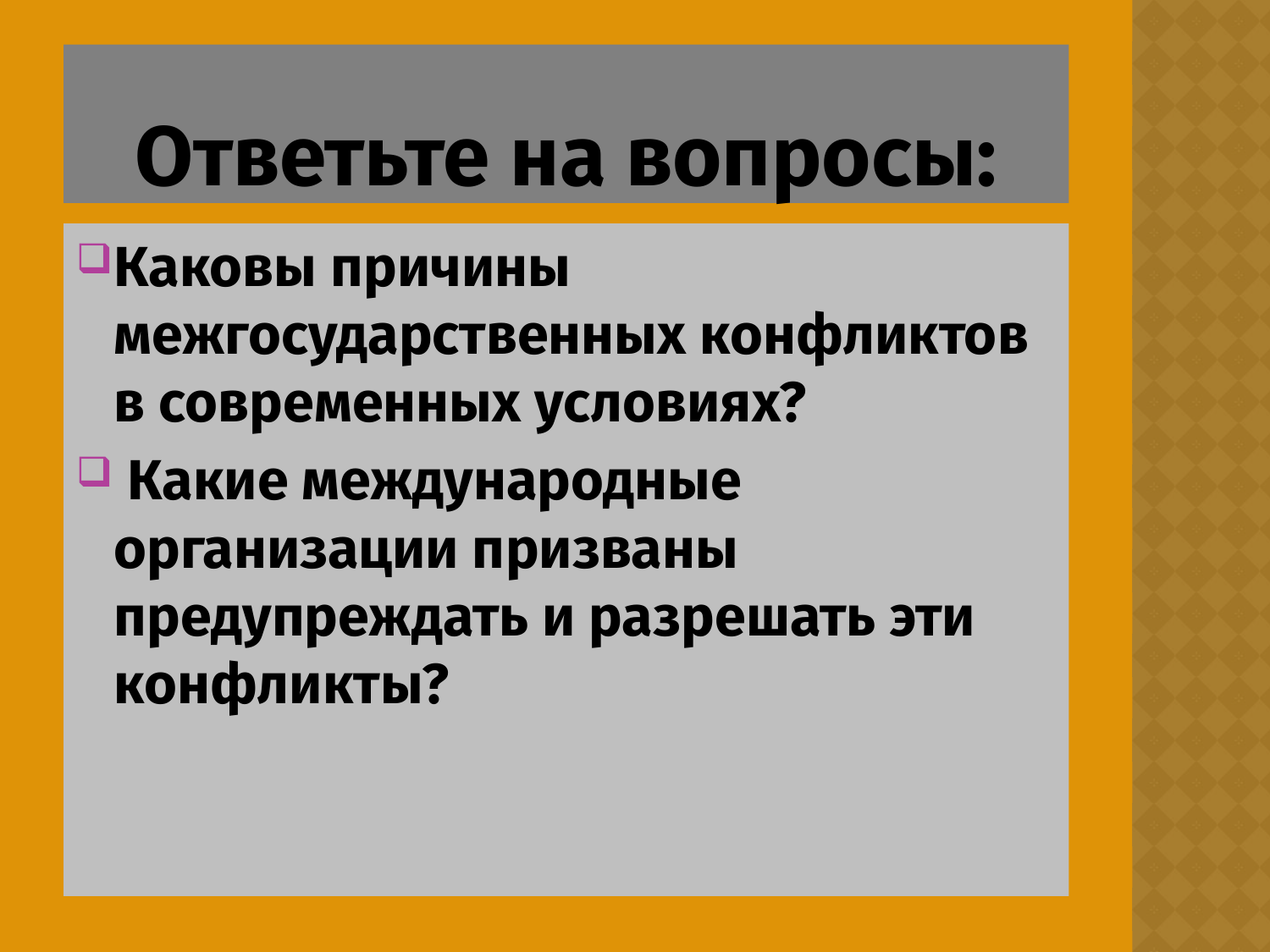

# Ответьте на вопросы:
Каковы причины межгосударственных конфликтов в совре­менных условиях?
 Какие международные организации призваны предупреждать и разрешать эти конфликты?